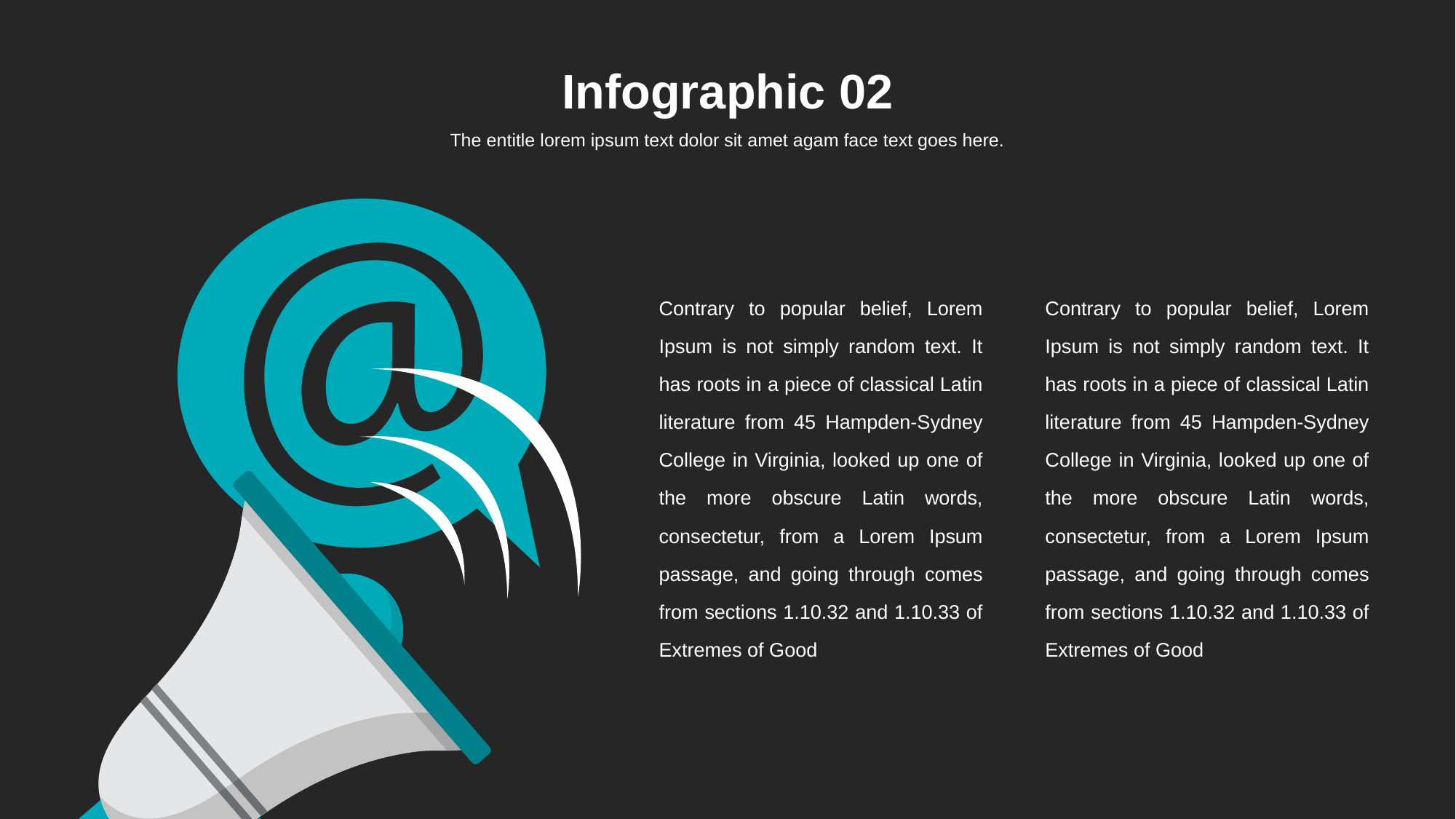

# Infographic 02
The entitle lorem ipsum text dolor sit amet agam face text goes here.

Contrary to popular belief, Lorem Ipsum is not simply random text. It has roots in a piece of classical Latin literature from 45 Hampden-Sydney College in Virginia, looked up one of the more obscure Latin words, consectetur, from a Lorem Ipsum passage, and going through comes from sections 1.10.32 and 1.10.33 of Extremes of Good
Contrary to popular belief, Lorem Ipsum is not simply random text. It has roots in a piece of classical Latin literature from 45 Hampden-Sydney College in Virginia, looked up one of the more obscure Latin words, consectetur, from a Lorem Ipsum passage, and going through comes from sections 1.10.32 and 1.10.33 of Extremes of Good